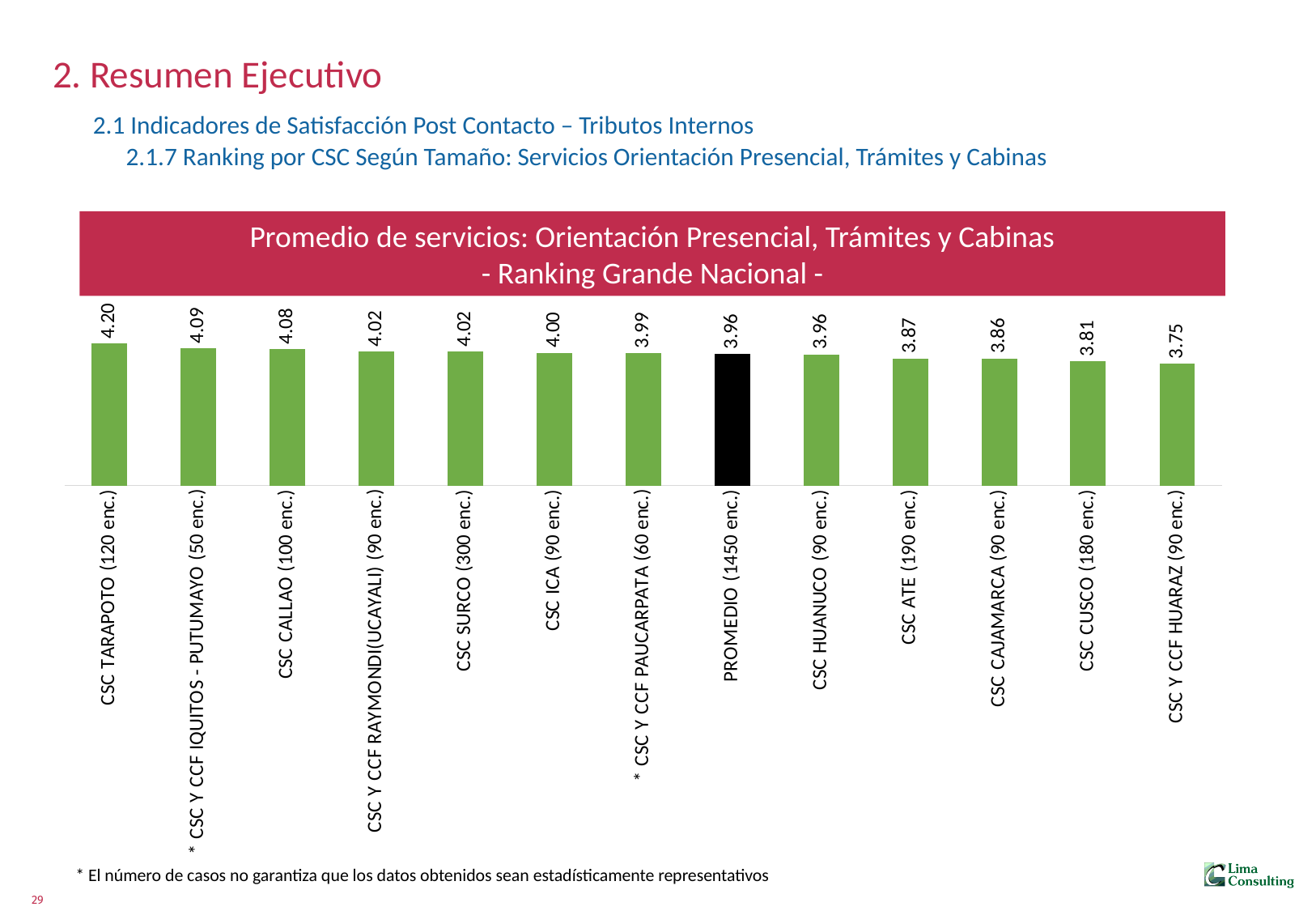

2. Resumen Ejecutivo
    2.1 Indicadores de Satisfacción Post Contacto – Tributos Internos
             2.1.7 Ranking por CSC Según Tamaño: Servicios Orientación Presencial, Trámites y Cabinas
Promedio de servicios: Orientación Presencial, Trámites y Cabinas
- Ranking Grande Nacional -

### Chart

| Category |  |
|---|---|
| CSC TARAPOTO (120 enc.) | 4.197500000000001 |
| * CSC Y CCF IQUITOS - PUTUMAYO (50 enc.) | 4.0920000000000005 |
| CSC CALLAO (100 enc.) | 4.078 |
| CSC Y CCF RAYMONDI(UCAYALI) (90 enc.) | 4.021111111111111 |
| CSC SURCO (300 enc.) | 4.019333333333332 |
| CSC ICA (90 enc.) | 3.9955555555555557 |
| * CSC Y CCF PAUCARPATA (60 enc.) | 3.9850000000000003 |
| PROMEDIO (1450 enc.) | 3.960620689655172 |
| CSC HUANUCO (90 enc.) | 3.957777777777778 |
| CSC ATE (190 enc.) | 3.866315789473684 |
| CSC CAJAMARCA (90 enc.) | 3.8600000000000003 |
| CSC CUSCO (180 enc.) | 3.8055555555555554 |
| CSC Y CCF HUARAZ (90 enc.) | 3.7466666666666666 |
* El número de casos no garantiza que los datos obtenidos sean estadísticamente representativos
29